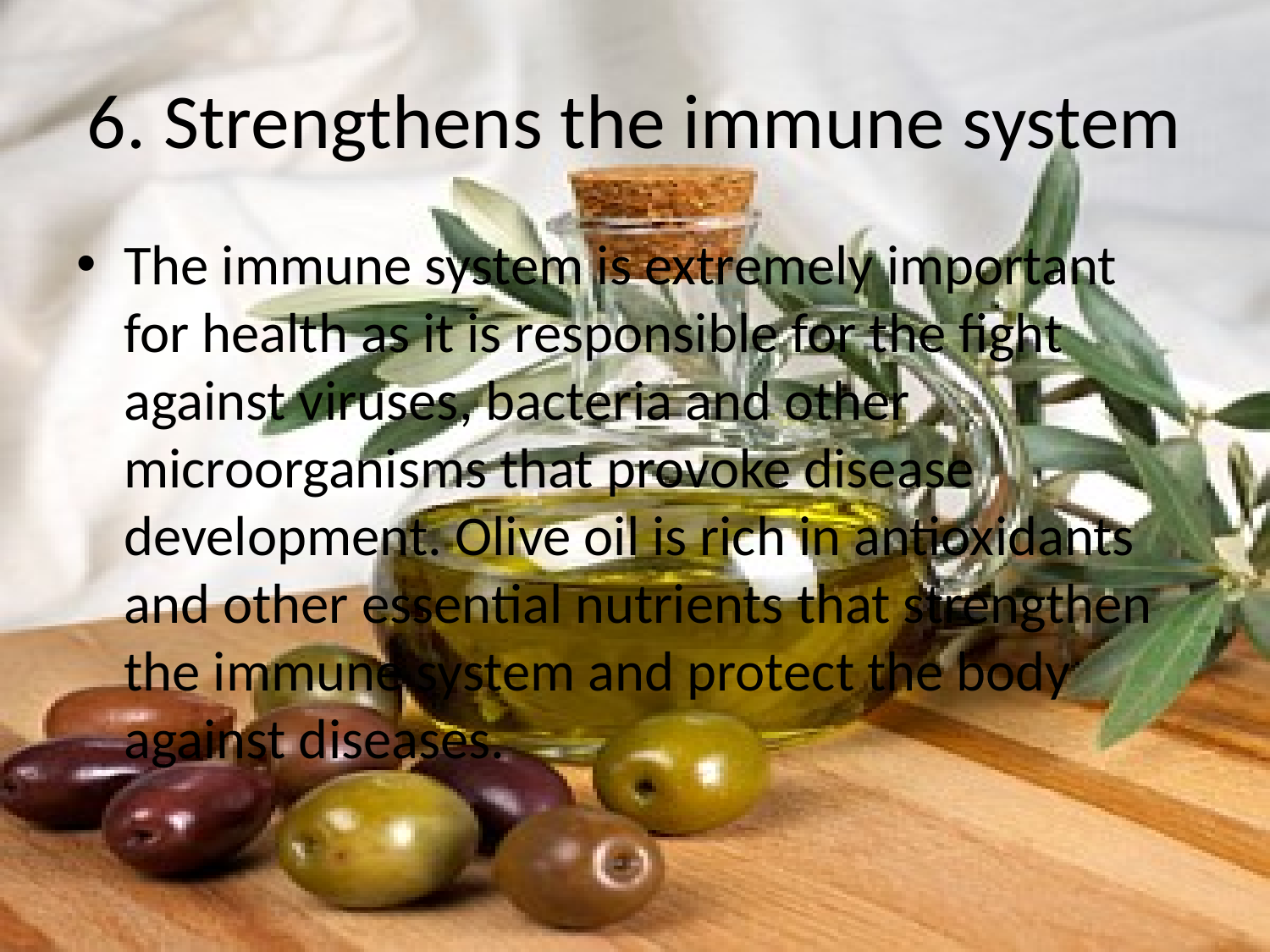

# 6. Strengthens the immune system
The immune system is extremely important for health as it is responsible for the fight against viruses, bacteria and other microorganisms that provoke disease development. Olive oil is rich in antioxidants and other essential nutrients that strengthen the immune system and protect the body against diseases.